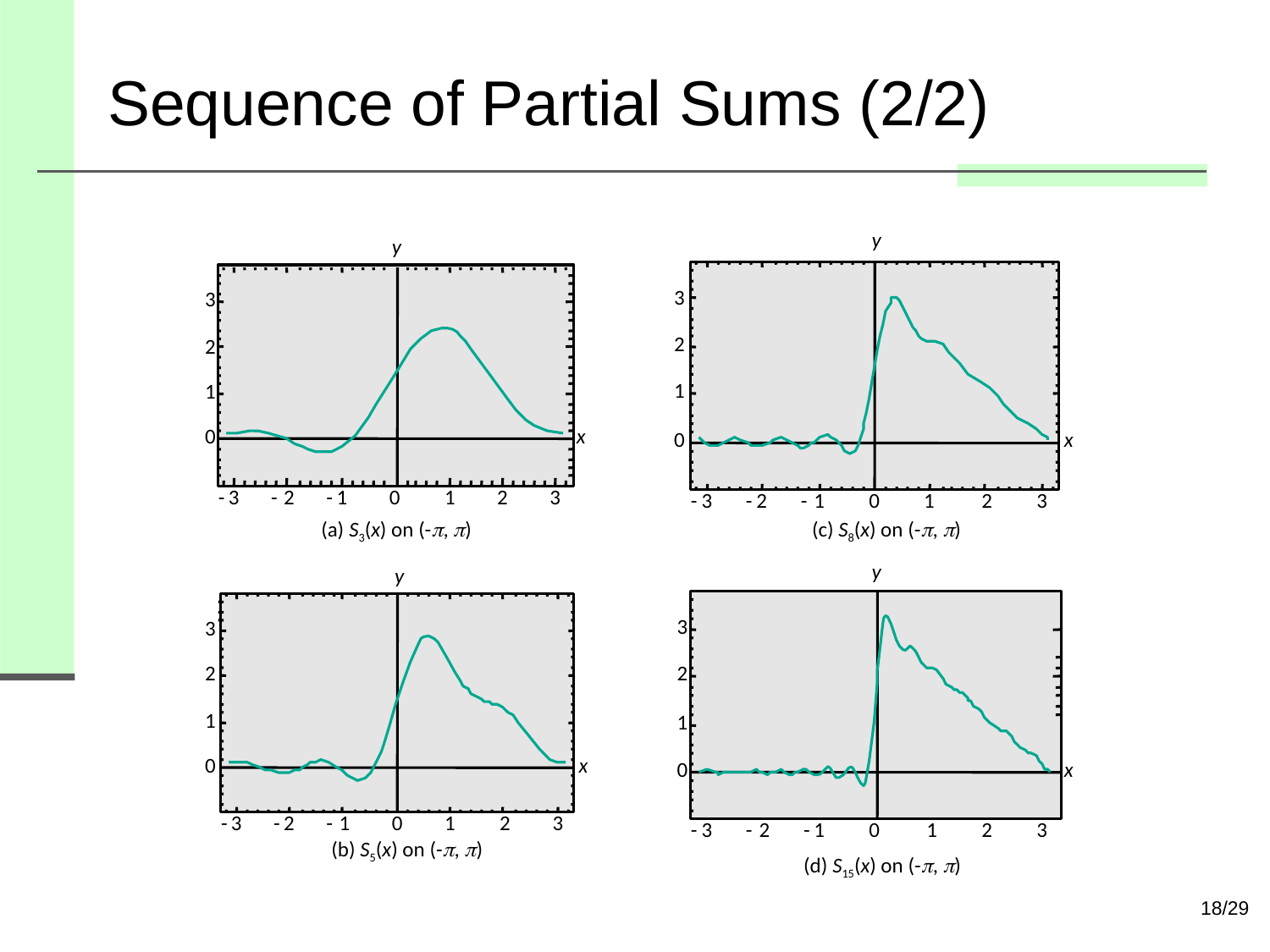

# Sequence of Partial Sums (2/2)
y
y

3
3

2

2

1
1

0
x

0
x

-
3
-
2
-
1
0
1
2
3

-

3

-

2

-

1

0

1

2

3

(a) S3(x) on (-π, π)
(c) S8(x) on (-π, π)
y
y

3
3

2
2

1
1

0
x

0
x

-
3
-
2
-
1
0
1
2
3

-
3
-
2
-
1
0
1
2
3
(b) S5(x) on (-π, π)
(d) S15(x) on (-π, π)
18